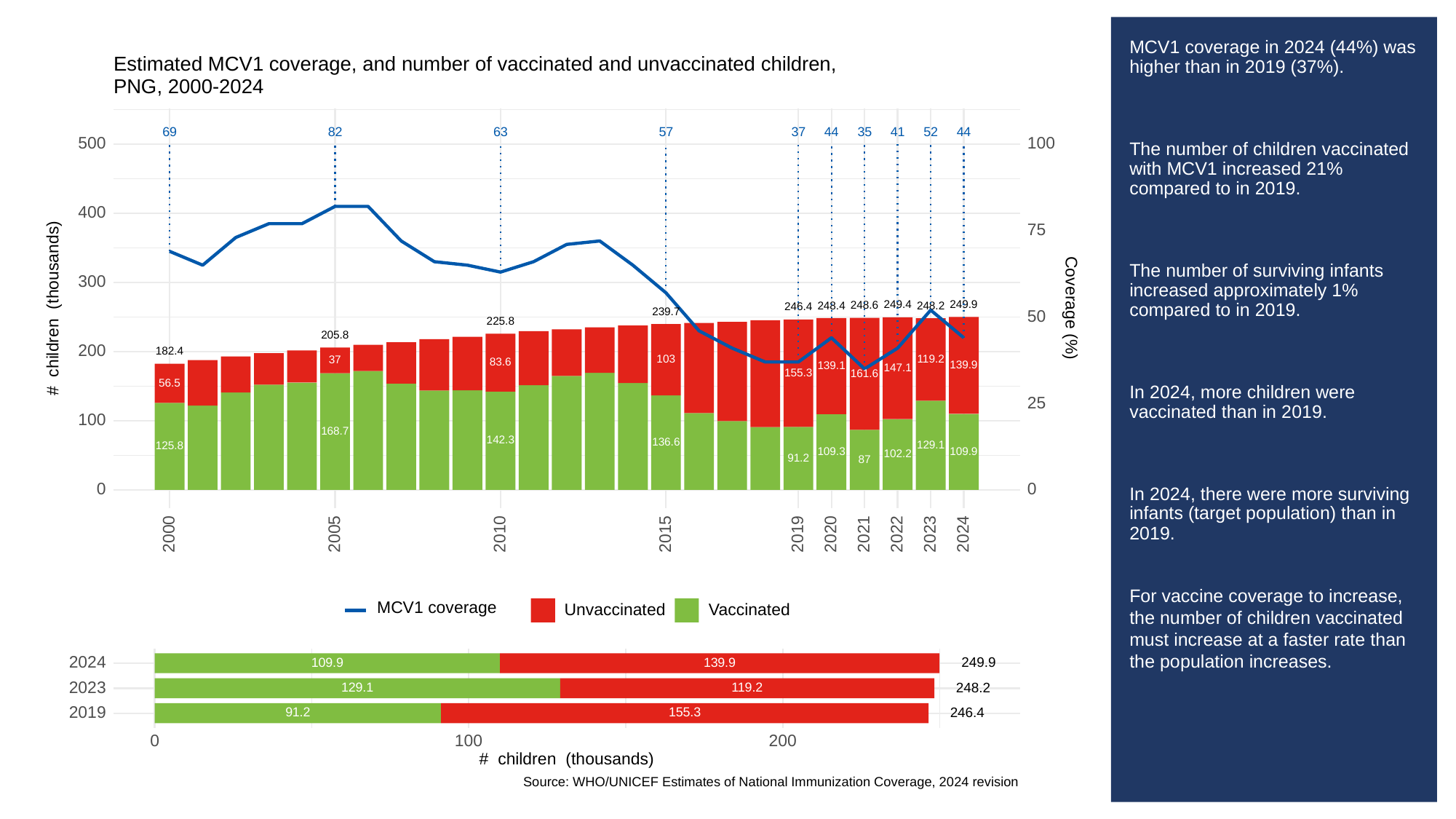

# MCV1 coverage in 2024 (44%) was higher than in 2019 (37%).

The number of children vaccinated with MCV1 increased 21% compared to in 2019.

The number of surviving infants increased approximately 1% compared to in 2019.

In 2024, more children were vaccinated than in 2019.

In 2024, there were more surviving infants (target population) than in 2019.

For vaccine coverage to increase, the number of children vaccinated must increase at a faster rate than the population increases.

Estimated MCV1 coverage, and number of vaccinated and unvaccinated children,
PNG, 2000-2024

63
37
35
69
82
52
57
41
44
44
500
100

400

75

300

#  children  (thousands)
Coverage (%)
249.9
249.4
248.6
248.4
248.2
246.4
239.7
50

225.8

205.8

200
182.4

119.2
103
37

83.6

139.9
139.1

147.1
155.3
161.6

56.5

25

100

168.7

142.3
136.6
129.1
125.8
109.9
109.3
102.2
91.2

87
0
0

2023
2000
2005
2010
2015
2019
2020
2021
2022
2024

MCV1 coverage
Unvaccinated
Vaccinated

2024
249.9
139.9
109.9

2023
248.2
129.1
119.2

2019
246.4
155.3
91.2

0
100
200
#  children  (thousands)
Source: WHO/UNICEF Estimates of National Immunization Coverage, 2024 revision